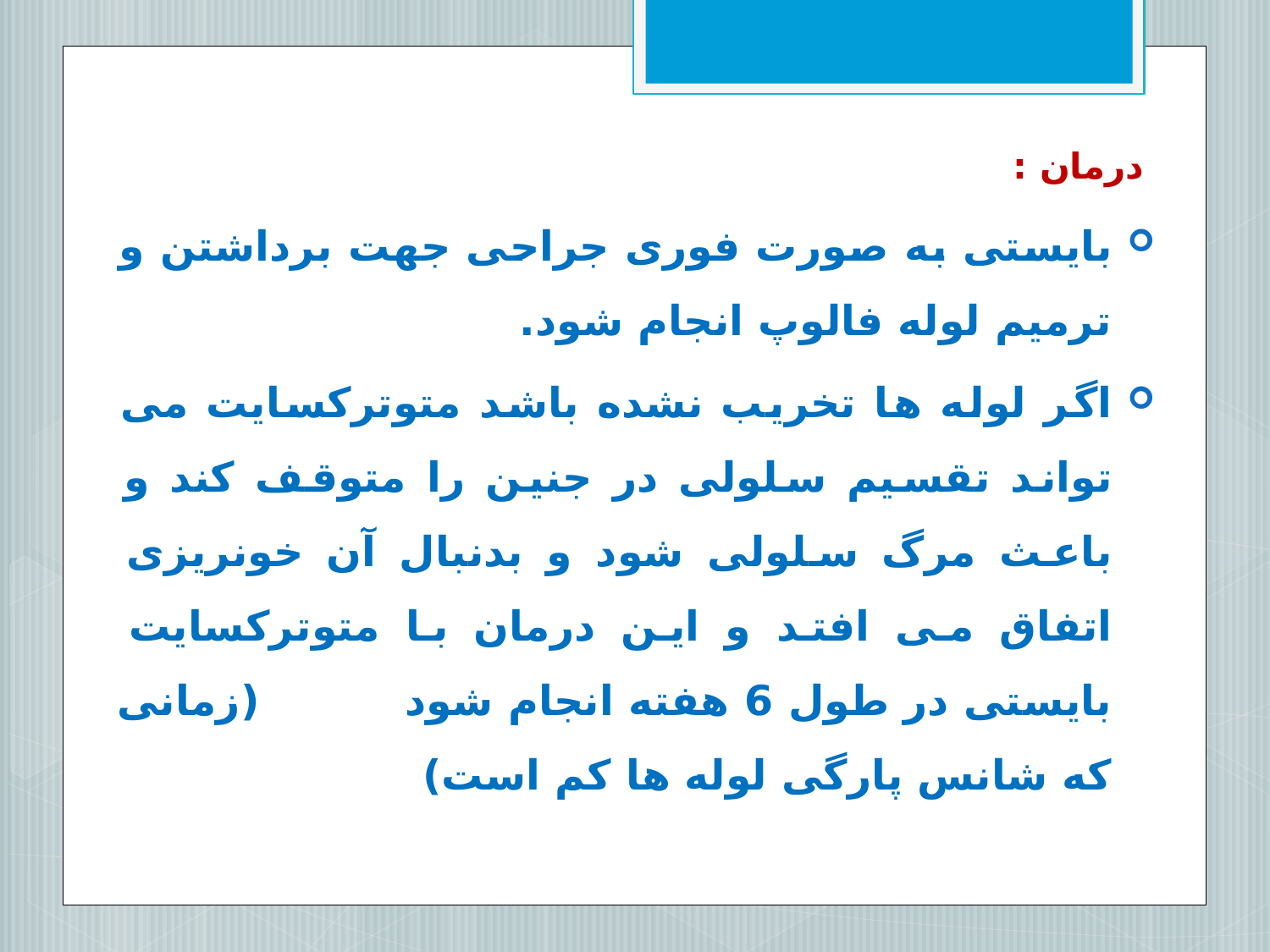

درمان :
بایستی به صورت فوری جراحی جهت برداشتن و ترمیم لوله فالوپ انجام شود.
اگر لوله ها تخریب نشده باشد متوترکسایت می تواند تقسیم سلولی در جنین را متوقف کند و باعث مرگ سلولی شود و بدنبال آن خونریزی اتفاق می افتد و این درمان با متوترکسایت بایستی در طول 6 هفته انجام شود          (زمانی که شانس پارگی لوله ها کم است)